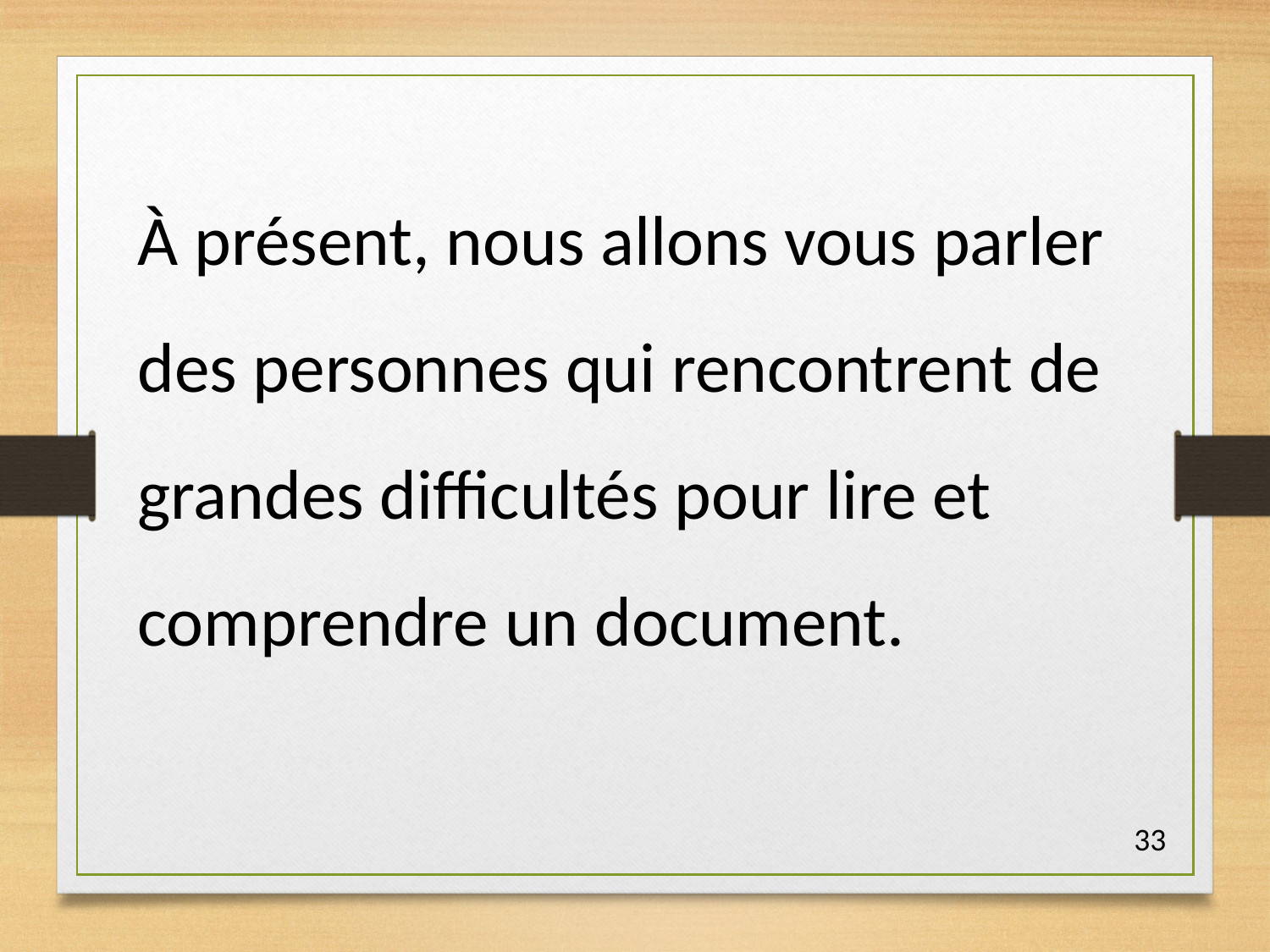

À présent, nous allons vous parler des personnes qui rencontrent de grandes difficultés pour lire et comprendre un document.

33